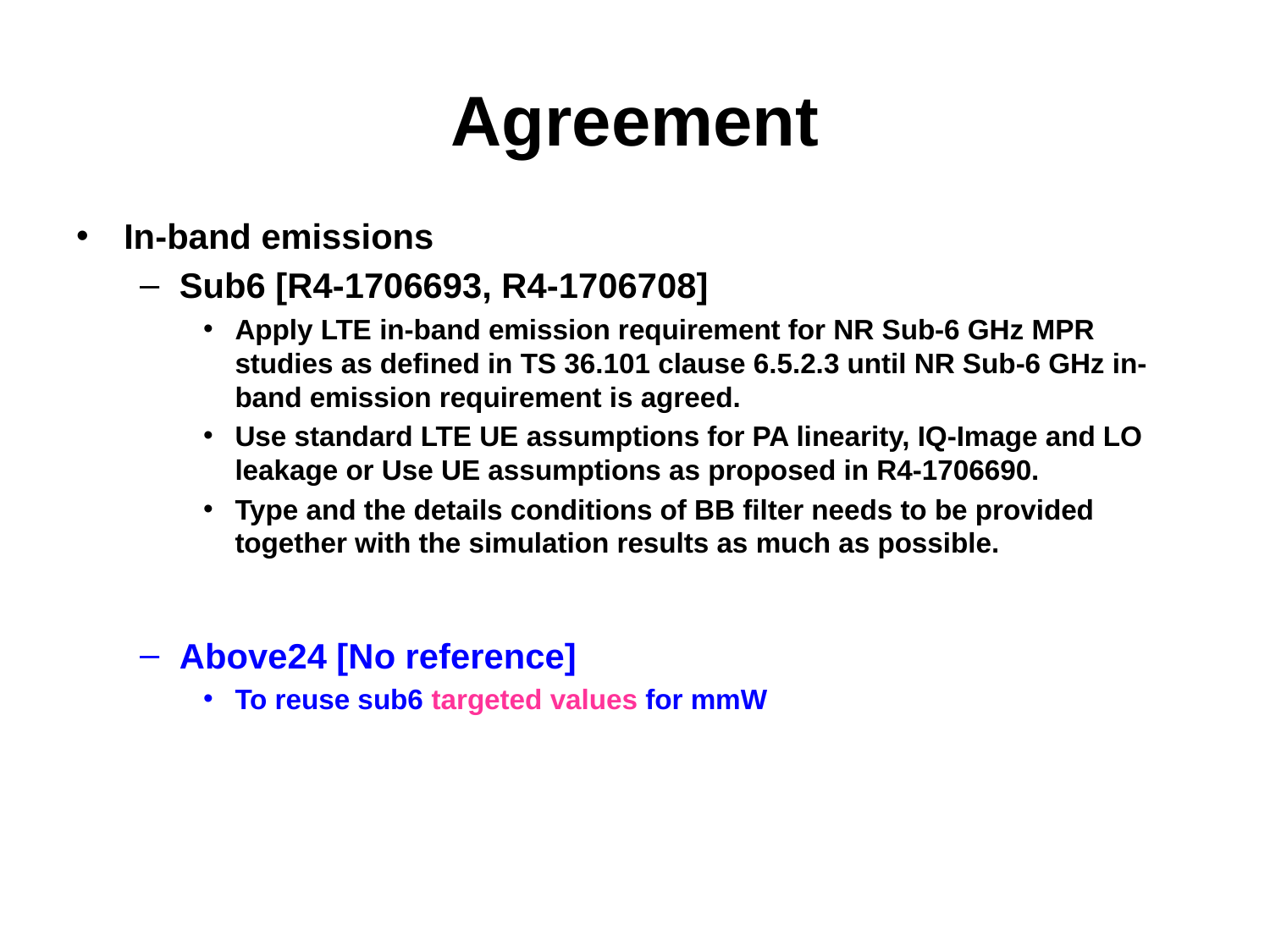

# Agreement
In-band emissions
Sub6 [R4-1706693, R4-1706708]
Apply LTE in-band emission requirement for NR Sub-6 GHz MPR studies as defined in TS 36.101 clause 6.5.2.3 until NR Sub-6 GHz in-band emission requirement is agreed.
Use standard LTE UE assumptions for PA linearity, IQ-Image and LO leakage or Use UE assumptions as proposed in R4-1706690.
Type and the details conditions of BB filter needs to be provided together with the simulation results as much as possible.

Above24 [No reference]
To reuse sub6 targeted values for mmW